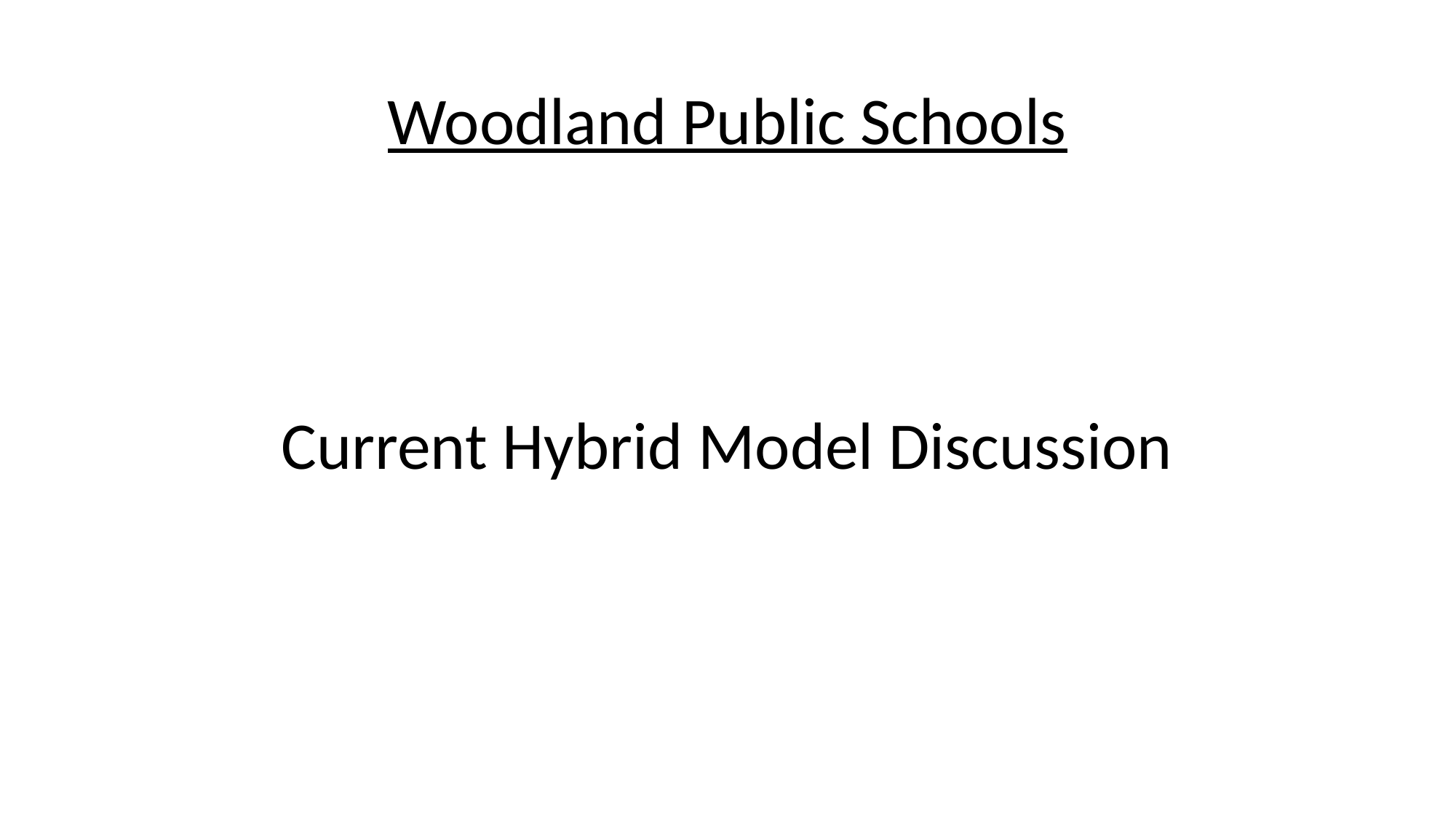

# Woodland Public Schools

Current Hybrid Model Discussion